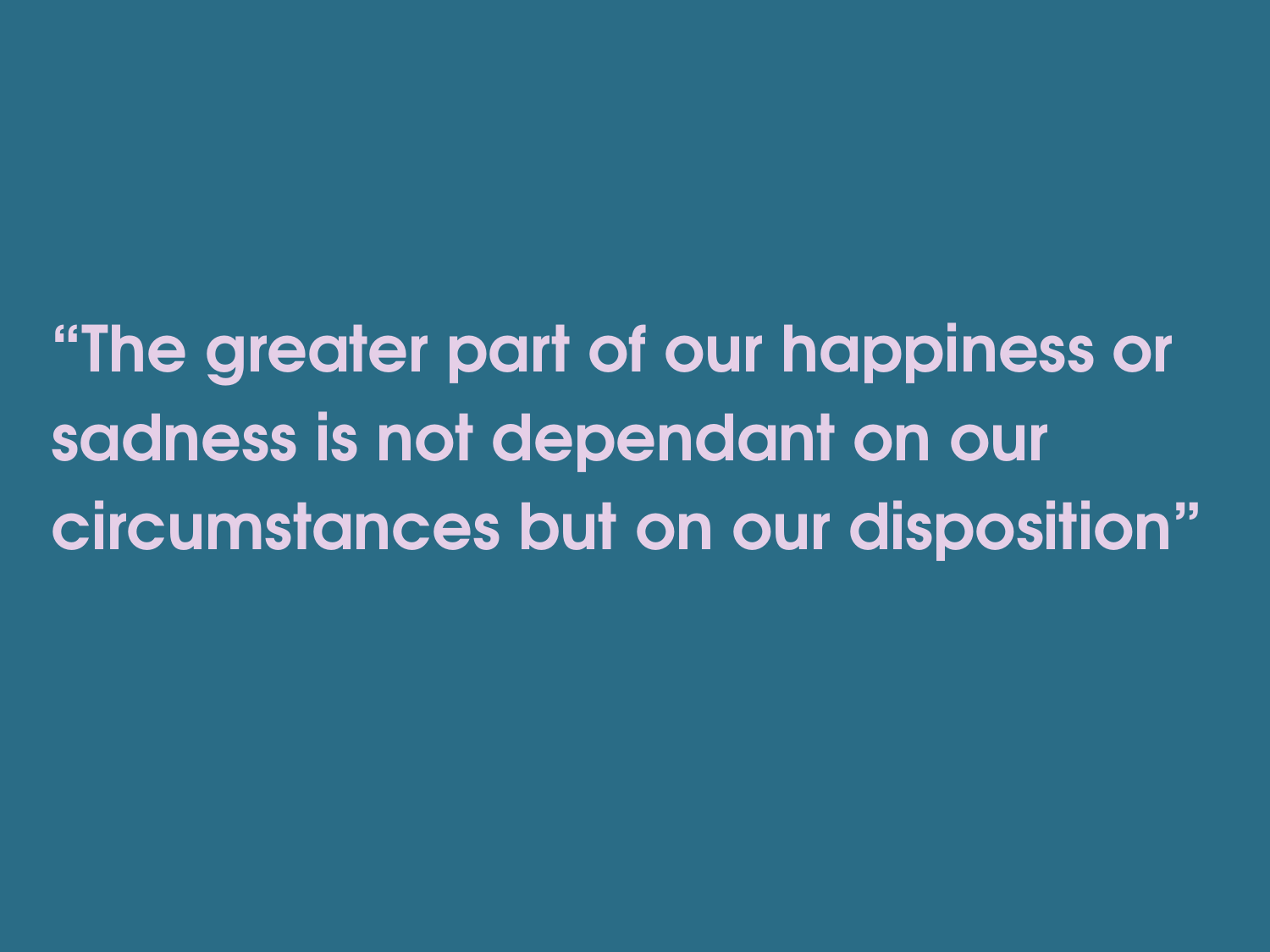

“The greater part of our happiness or
sadness is not dependant on our
circumstances but on our disposition”